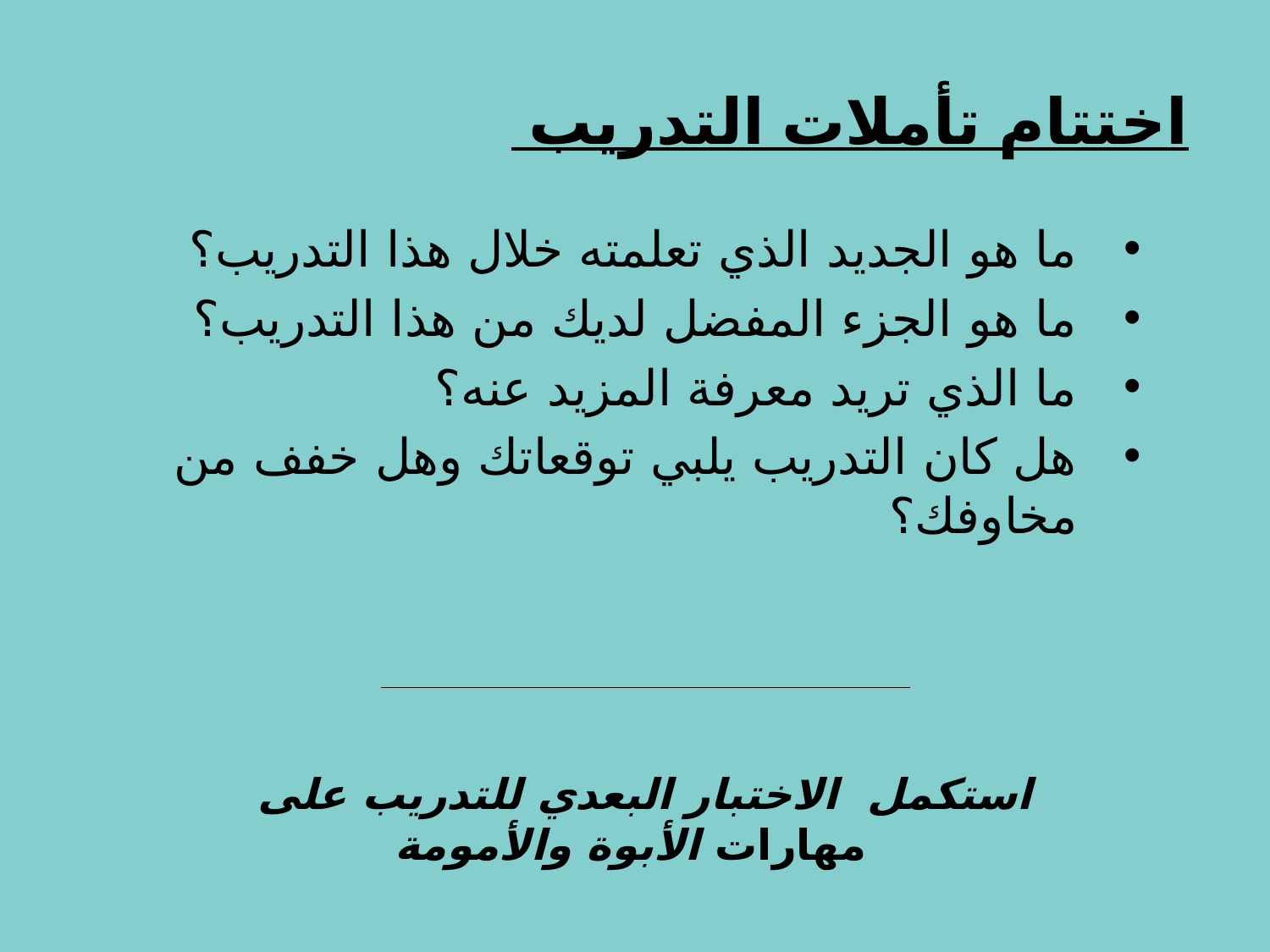

# اختتام تأملات التدريب
ما هو الجديد الذي تعلمته خلال هذا التدريب؟
ما هو الجزء المفضل لديك من هذا التدريب؟
ما الذي تريد معرفة المزيد عنه؟
هل كان التدريب يلبي توقعاتك وهل خفف من مخاوفك؟
استكمل  الاختبار البعدي للتدريب على مهارات الأبوة والأمومة